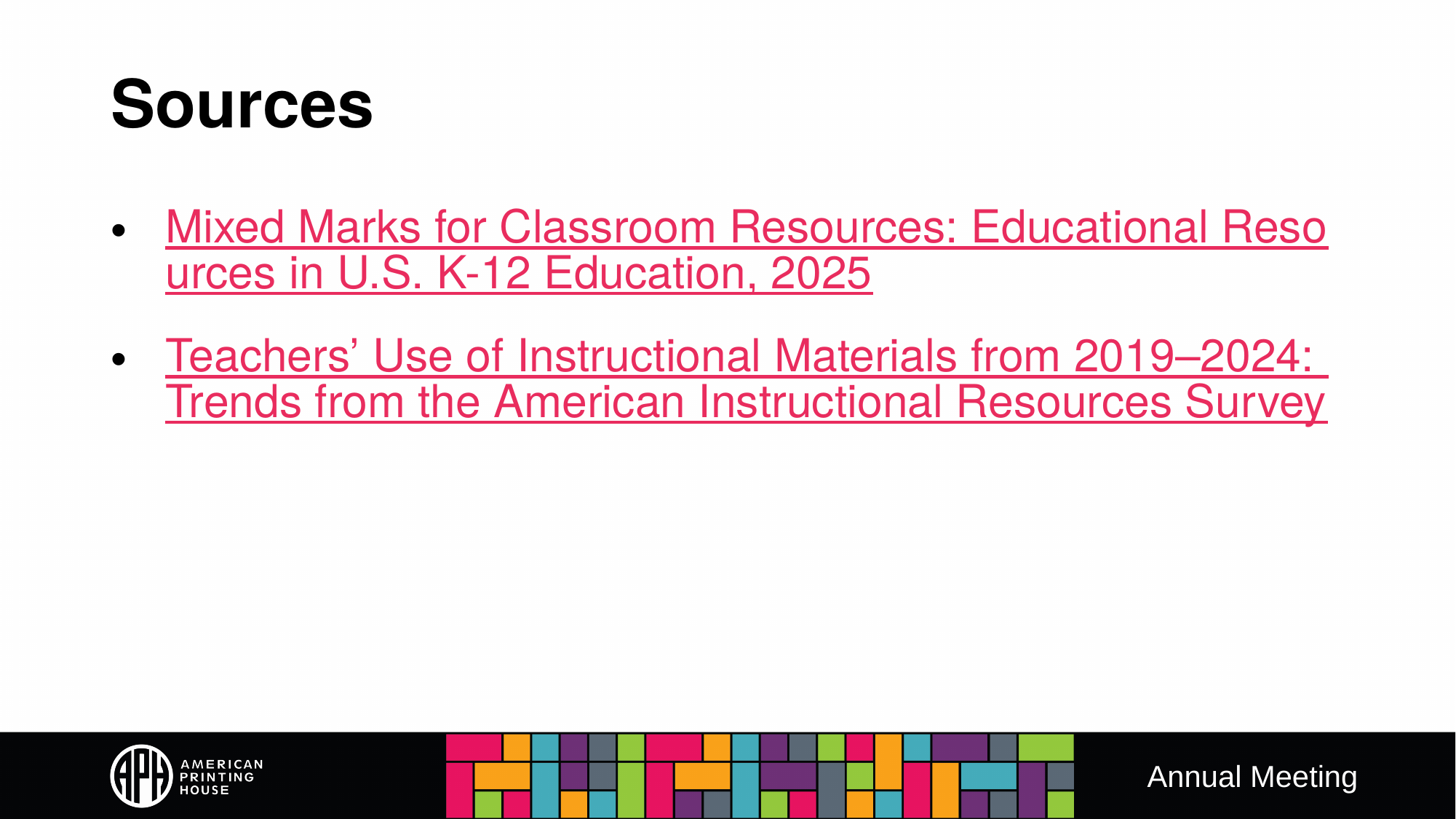

# Sources
Mixed Marks for Classroom Resources: Educational Resources in U.S. K-12 Education, 2025
Teachers’ Use of Instructional Materials from 2019–2024: Trends from the American Instructional Resources Survey